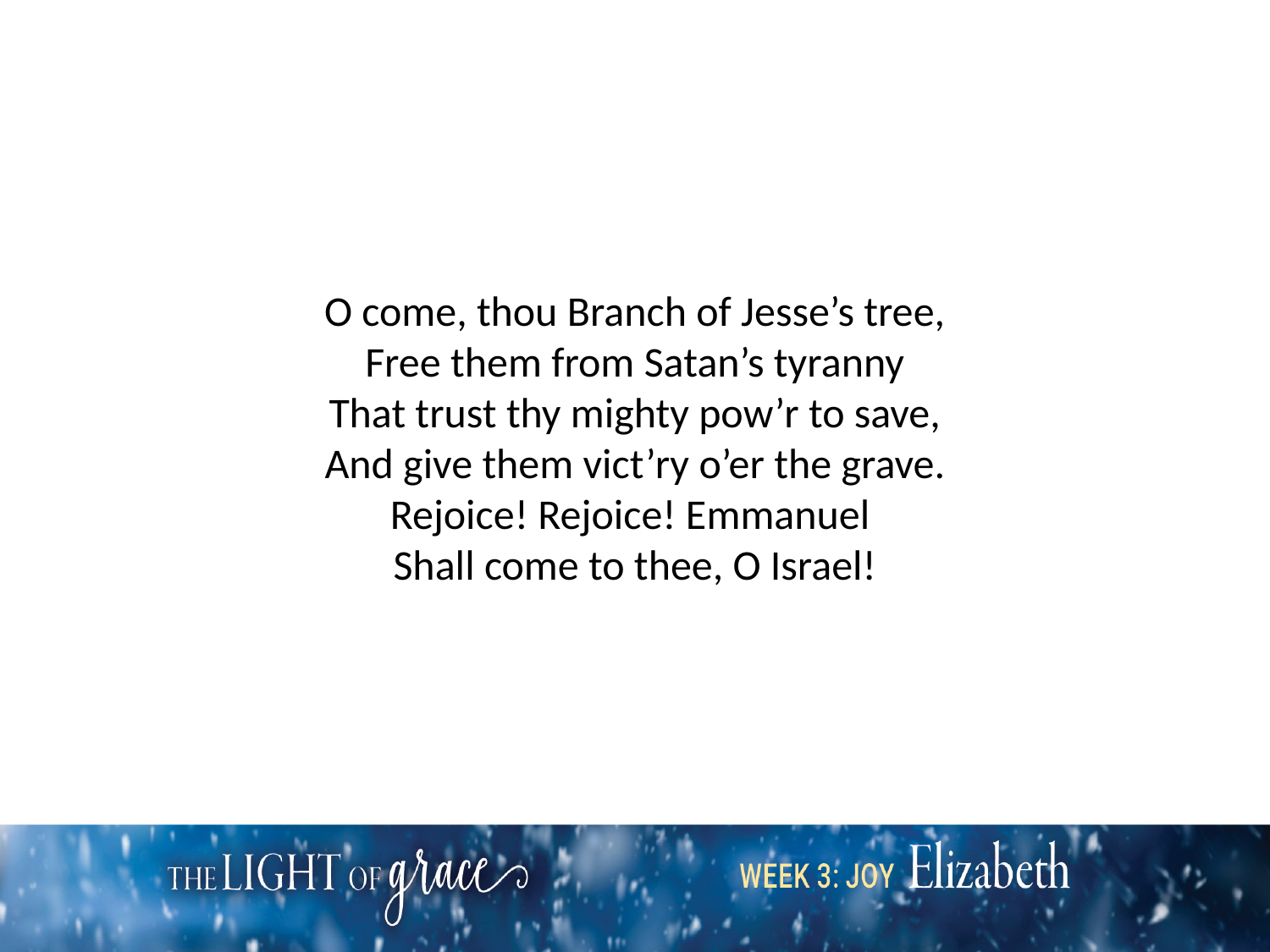

O come, thou Branch of Jesse’s tree,
Free them from Satan’s tyranny
That trust thy mighty pow’r to save,
And give them vict’ry o’er the grave.
Rejoice! Rejoice! Emmanuel
Shall come to thee, O Israel!